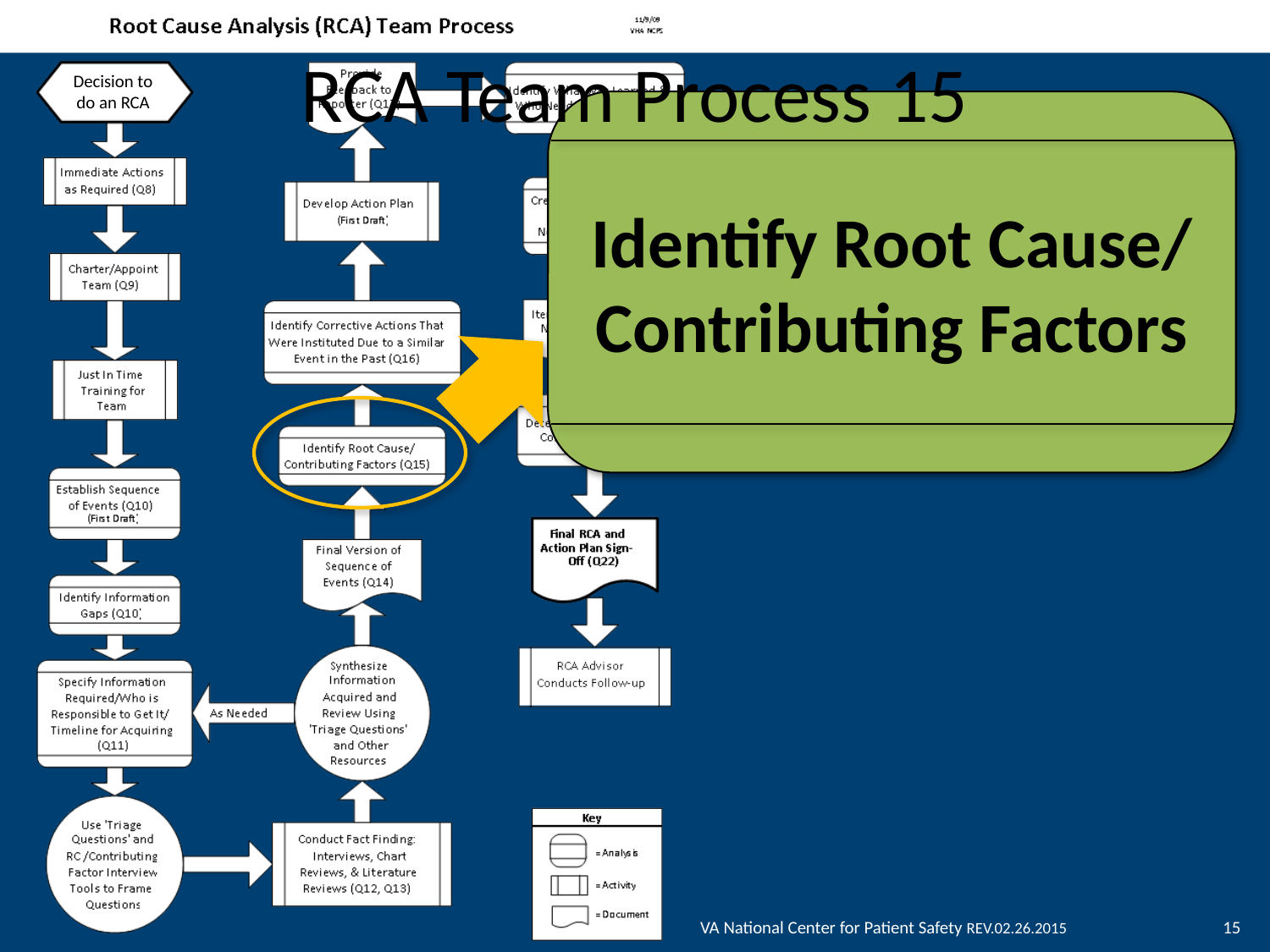

RCA Team Process 15
Identify Root Cause/ Contributing Factors